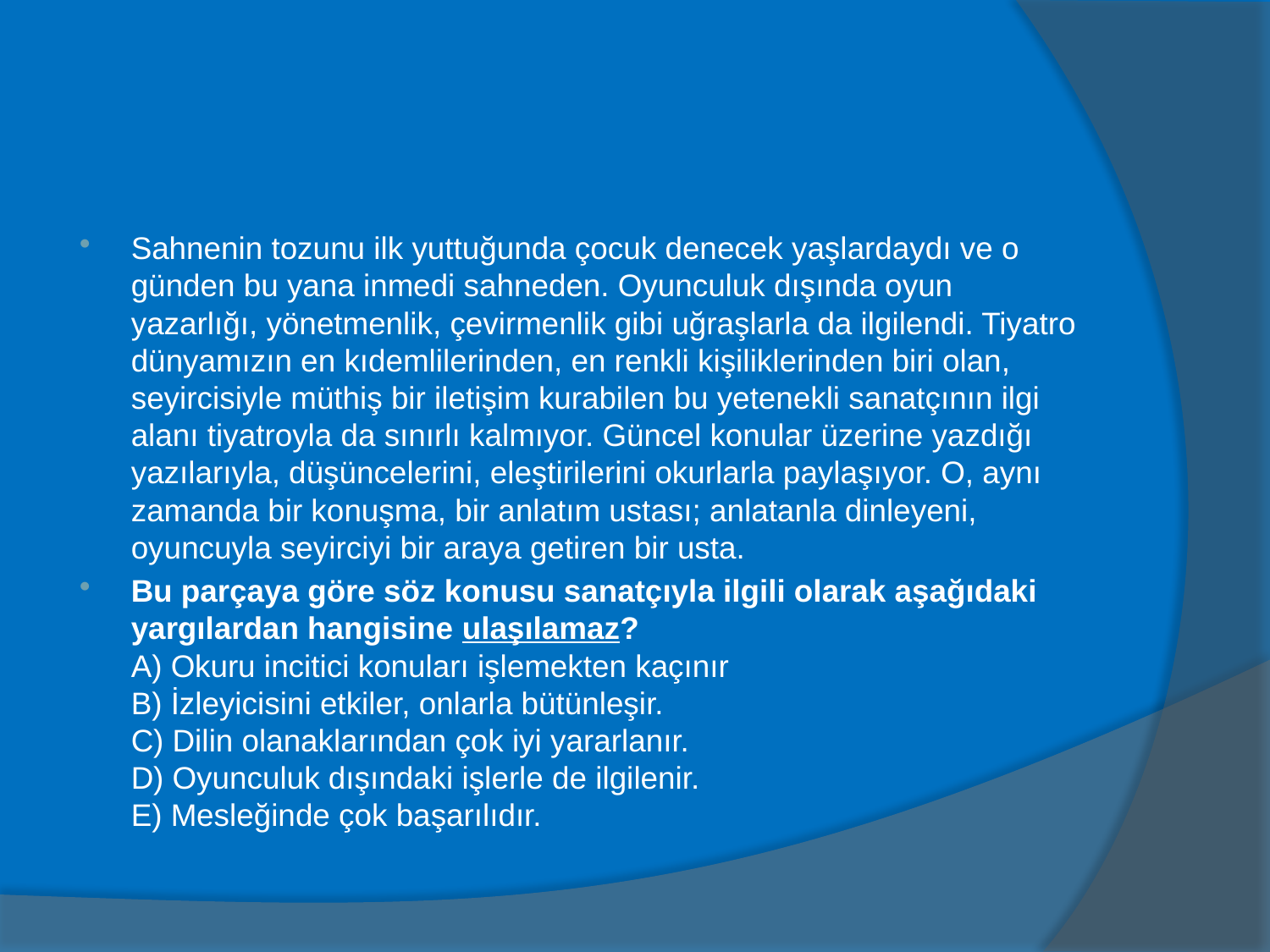

#
Sahnenin tozunu ilk yuttuğunda çocuk denecek yaşlardaydı ve o günden bu yana inmedi sahneden. Oyunculuk dışında oyun yazarlığı, yönetmenlik, çevirmenlik gibi uğraşlarla da ilgilendi. Tiyatro dünyamızın en kıdemlilerinden, en renkli kişiliklerinden biri olan, seyircisiyle müthiş bir iletişim kurabilen bu yetenekli sanatçının ilgi alanı tiyatroyla da sınırlı kalmıyor. Güncel konular üzerine yazdığı yazılarıyla, düşüncelerini, eleştirilerini okurlarla paylaşıyor. O, aynı zamanda bir konuşma, bir anlatım ustası; anlatanla dinleyeni, oyuncuyla seyirciyi bir araya getiren bir usta.
Bu parçaya göre söz konusu sanatçıyla ilgili olarak aşağıdaki yargılardan hangisine ulaşılamaz?
A) Okuru incitici konuları işlemekten kaçınır
B) İzleyicisini etkiler, onlarla bütünleşir.
C) Dilin olanaklarından çok iyi yararlanır.
D) Oyunculuk dışındaki işlerle de ilgilenir.
E) Mesleğinde çok başarılıdır.